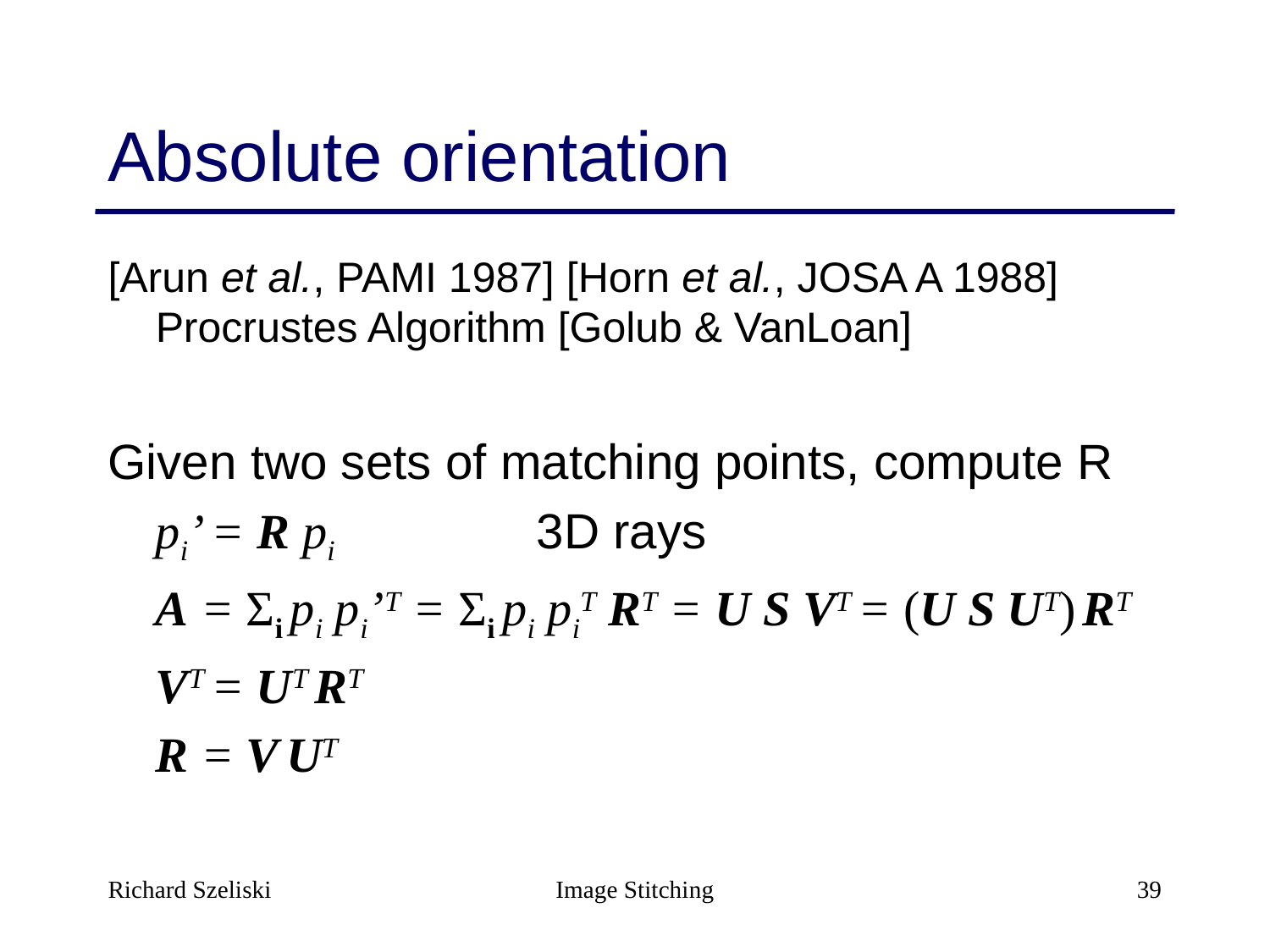

# Absolute orientation
[Arun et al., PAMI 1987] [Horn et al., JOSA A 1988]
Procrustes Algorithm [Golub & VanLoan]

Given two sets of matching points, compute R
	pi’ = R pi		3D rays
	A = Σi pi pi’T = Σi pi piT RT = U S VT = (U S UT) RT
	VT = UT RT
	R = V UT
Richard Szeliski
Image Stitching
39